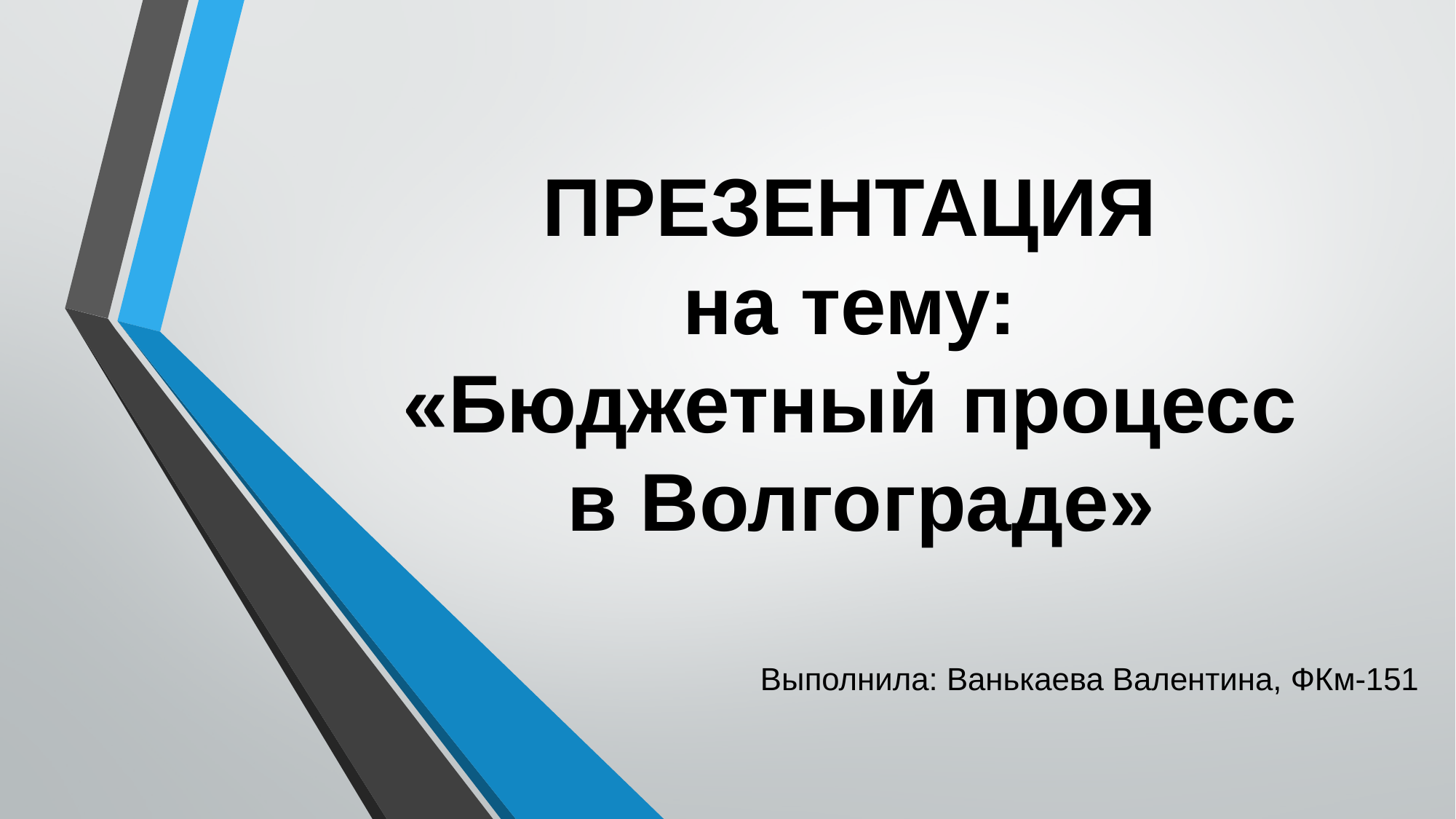

# ПРЕЗЕНТАЦИЯ на тему: «Бюджетный процесс в Волгограде»
Выполнила: Ванькаева Валентина, ФКм-151